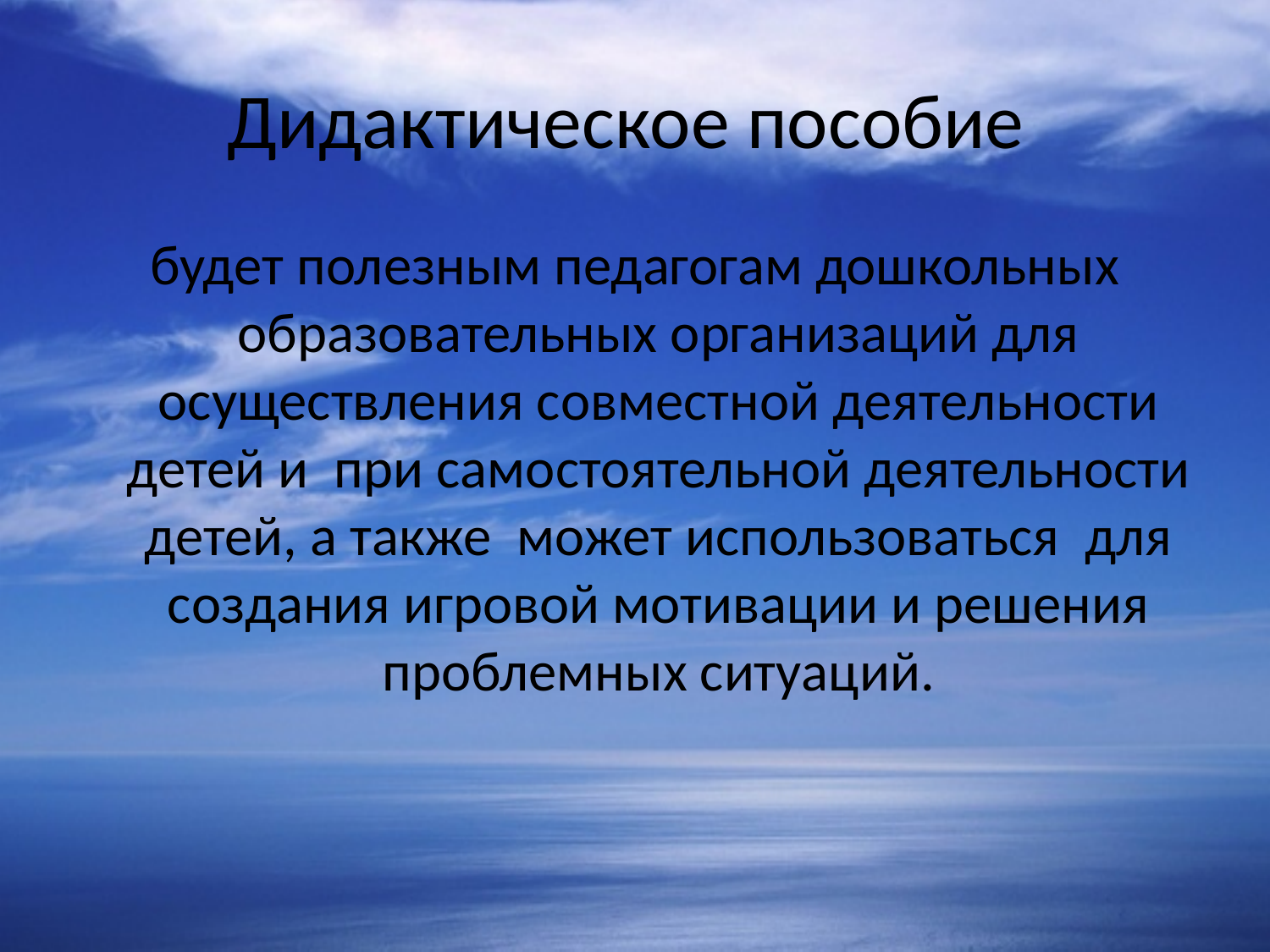

# Дидактическое пособие
будет полезным педагогам дошкольных образовательных организаций для осуществления совместной деятельности детей и  при самостоятельной деятельности детей, а также  может использоваться  для создания игровой мотивации и решения проблемных ситуаций.